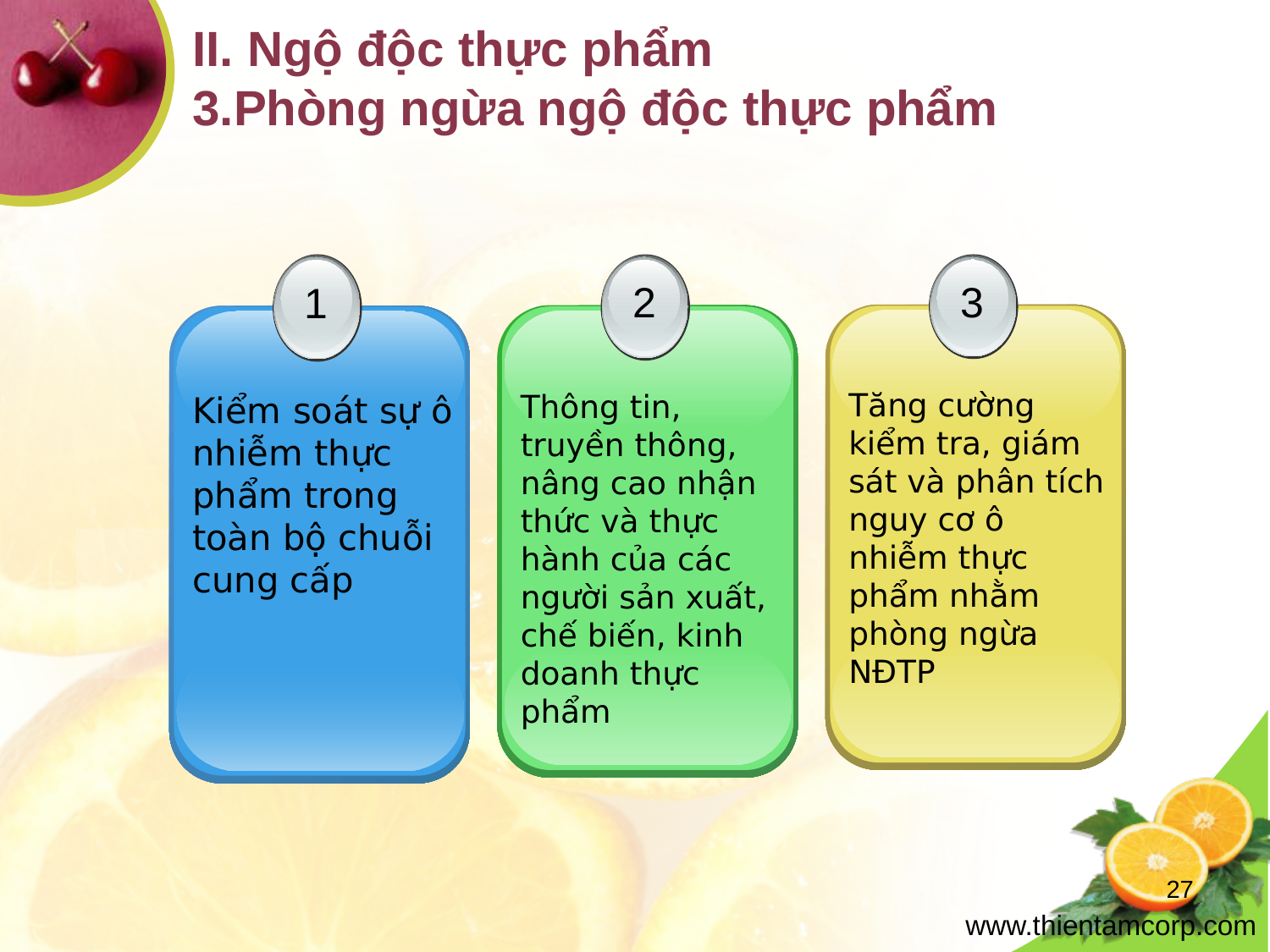

# II. Ngộ độc thực phẩm 3.Phòng ngừa ngộ độc thực phẩm

1

Kiểm soát sự ô nhiễm thực phẩm trong toàn bộ chuỗi cung cấp

2

Thông tin, truyền thông, nâng cao nhận thức và thực hành của các người sản xuất, chế biến, kinh doanh thực phẩm

3

Tăng cường kiểm tra, giám sát và phân tích nguy cơ ô nhiễm thực phẩm nhằm phòng ngừa NĐTP

27